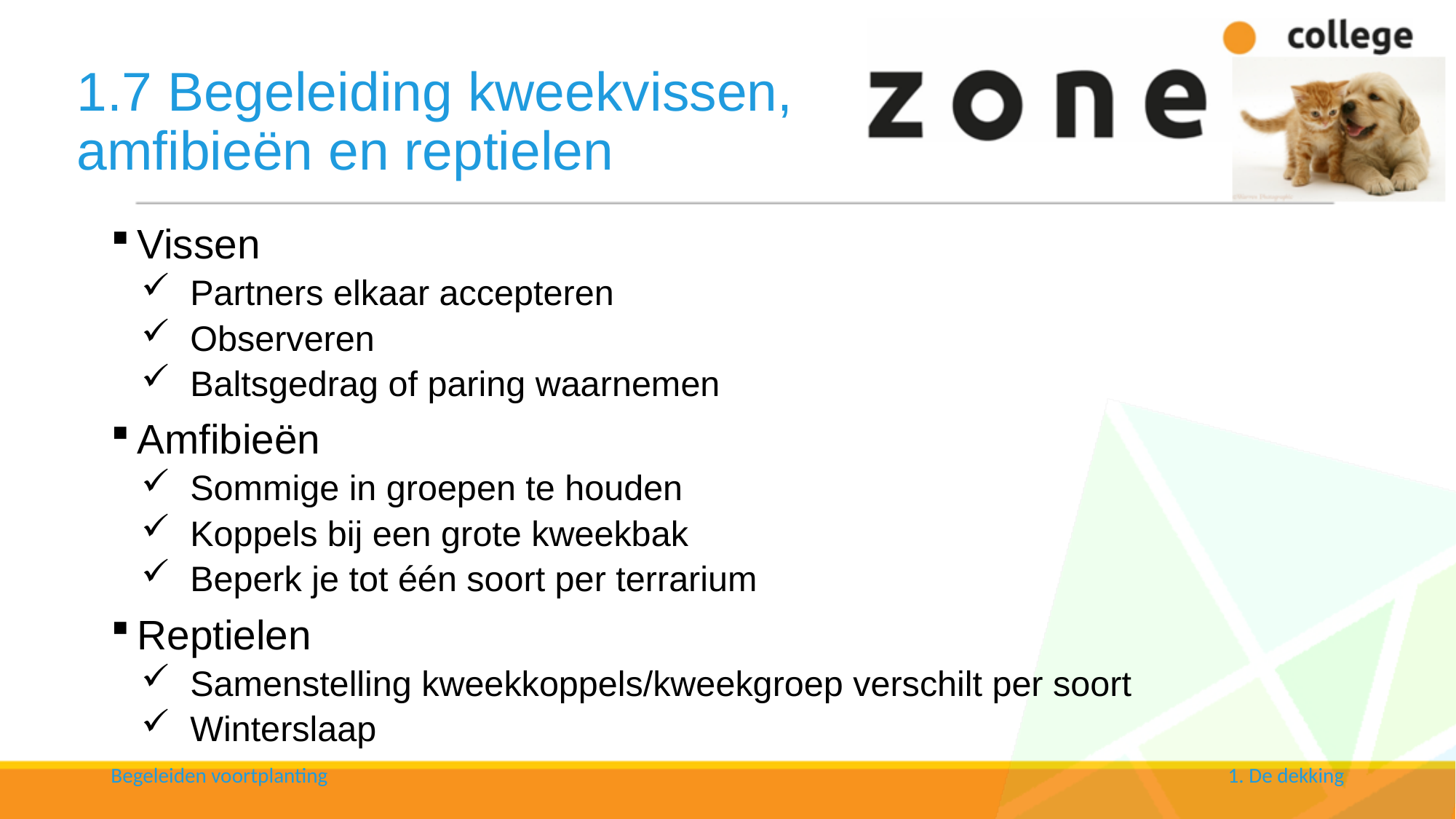

# 1.7 Begeleiding kweekvissen, amfibieën en reptielen
Vissen
Partners elkaar accepteren
Observeren
Baltsgedrag of paring waarnemen
Amfibieën
Sommige in groepen te houden
Koppels bij een grote kweekbak
Beperk je tot één soort per terrarium
Reptielen
Samenstelling kweekkoppels/kweekgroep verschilt per soort
Winterslaap

Begeleiden voortplanting
1. De dekking